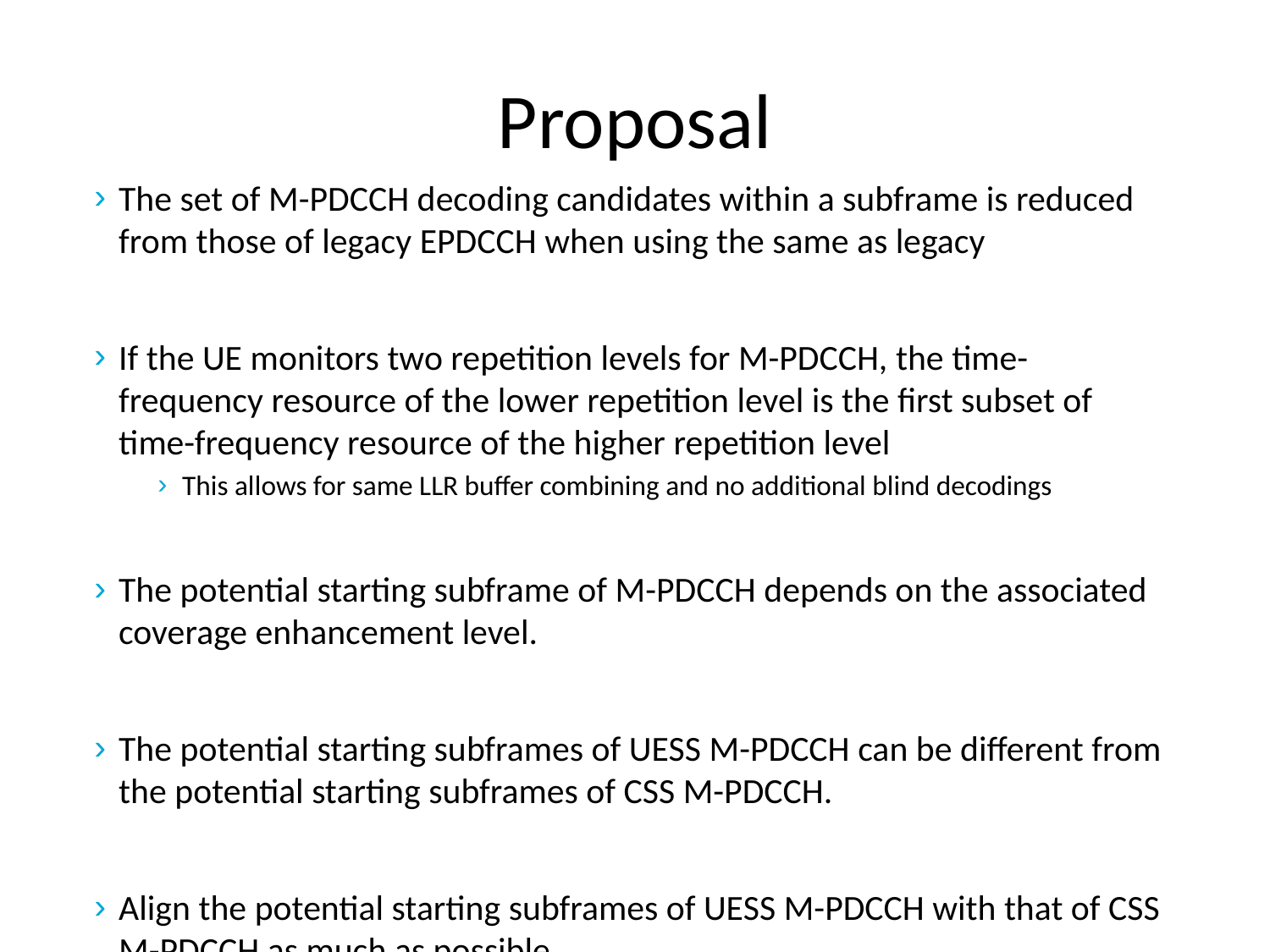

# Proposal
The set of M-PDCCH decoding candidates within a subframe is reduced from those of legacy EPDCCH when using the same as legacy

If the UE monitors two repetition levels for M-PDCCH, the time-frequency resource of the lower repetition level is the first subset of time-frequency resource of the higher repetition level
This allows for same LLR buffer combining and no additional blind decodings

The potential starting subframe of M-PDCCH depends on the associated coverage enhancement level.

The potential starting subframes of UESS M-PDCCH can be different from the potential starting subframes of CSS M-PDCCH.

Align the potential starting subframes of UESS M-PDCCH with that of CSS M-PDCCH as much as possible.